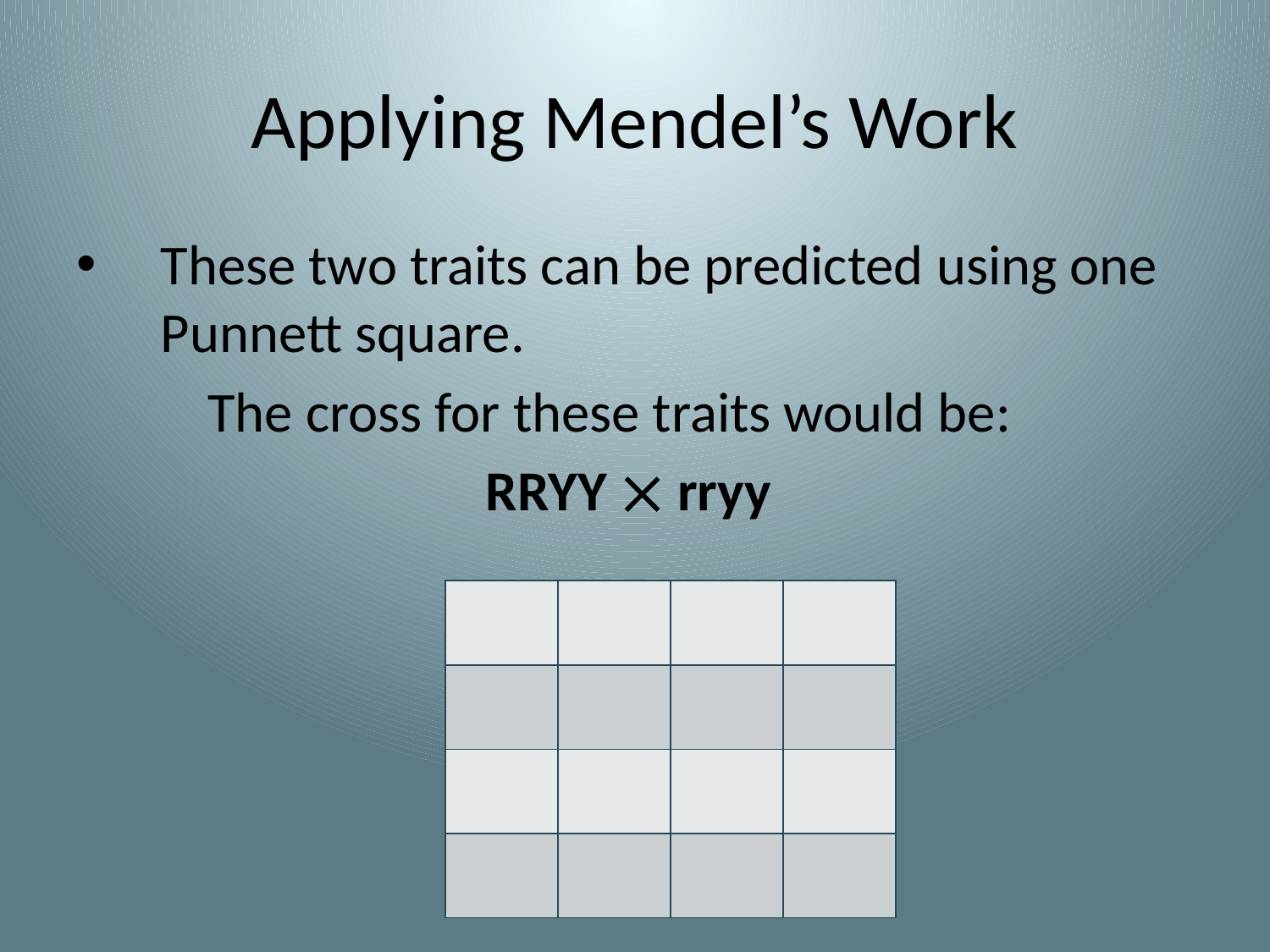

# Applying Mendel’s Work
These two traits can be predicted using one Punnett square.
The cross for these traits would be:
RRYY × rryy
|  |  |  |  |
| --- | --- | --- | --- |
|  |  |  |  |
|  |  |  |  |
|  |  |  |  |